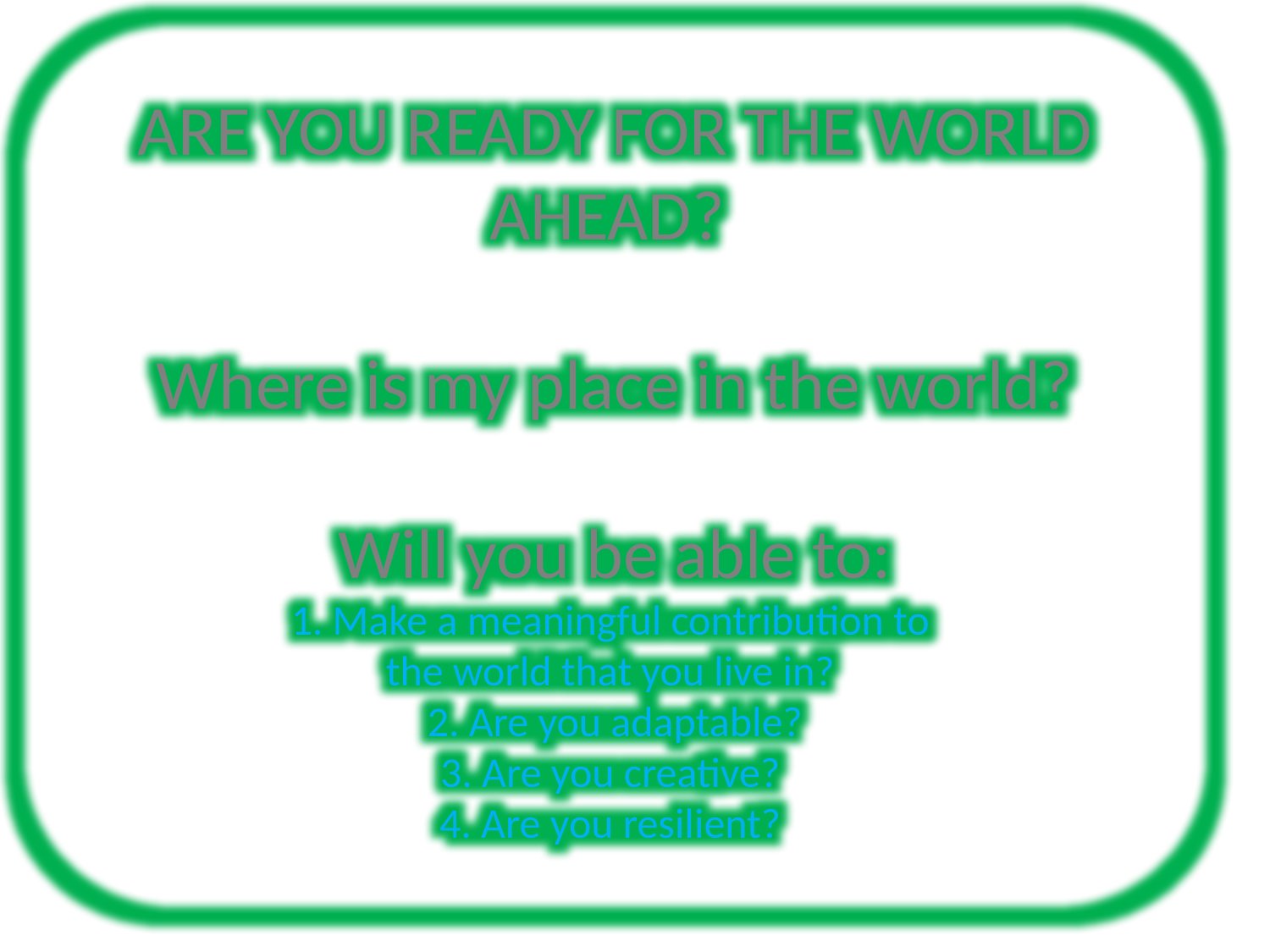

ARE YOU READY FOR THE WORLD AHEAD?

Where is my place in the world?

Will you be able to:
1. Make a meaningful contribution to
the world that you live in?
2. Are you adaptable?
3. Are you creative?
4. Are you resilient?